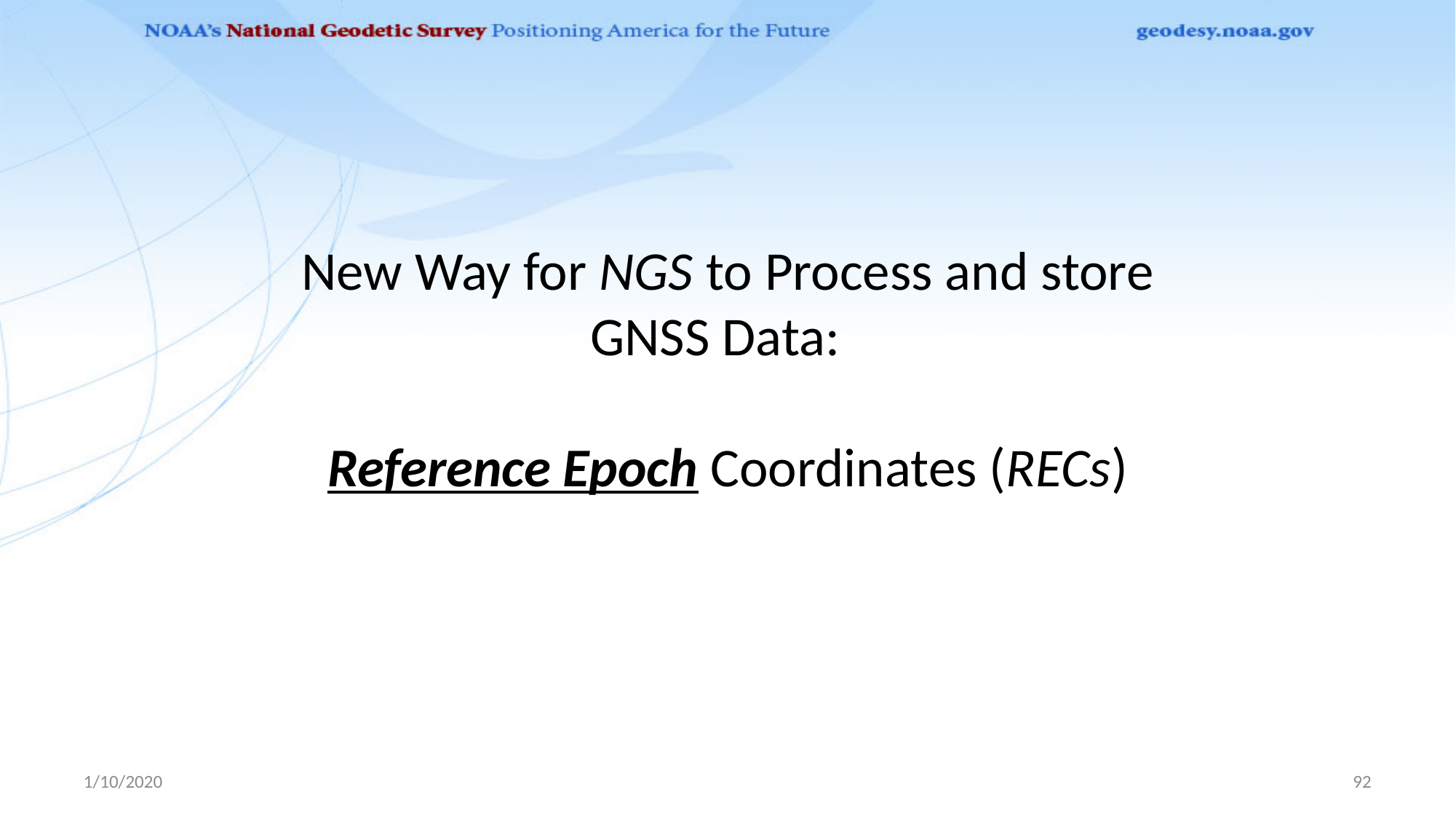

# New Way for NGS to Process and store GNSS Data: Reference Epoch Coordinates (RECs)
1/10/2020
92